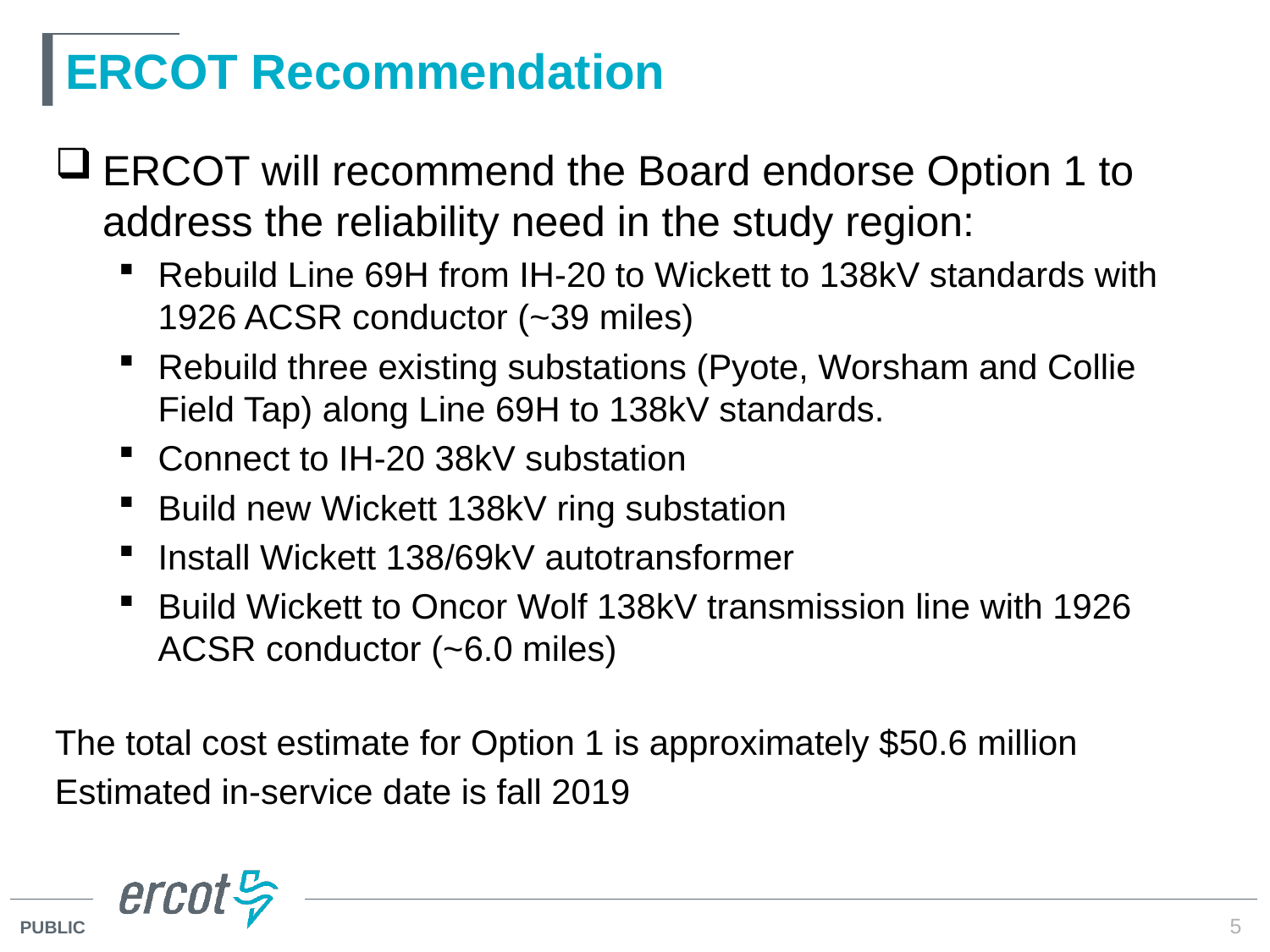

# ERCOT Recommendation
ERCOT will recommend the Board endorse Option 1 to address the reliability need in the study region:
Rebuild Line 69H from IH-20 to Wickett to 138kV standards with 1926 ACSR conductor (~39 miles)
Rebuild three existing substations (Pyote, Worsham and Collie Field Tap) along Line 69H to 138kV standards.
Connect to IH-20 38kV substation
Build new Wickett 138kV ring substation
Install Wickett 138/69kV autotransformer
Build Wickett to Oncor Wolf 138kV transmission line with 1926 ACSR conductor (~6.0 miles)

The total cost estimate for Option 1 is approximately $50.6 million
Estimated in-service date is fall 2019

5